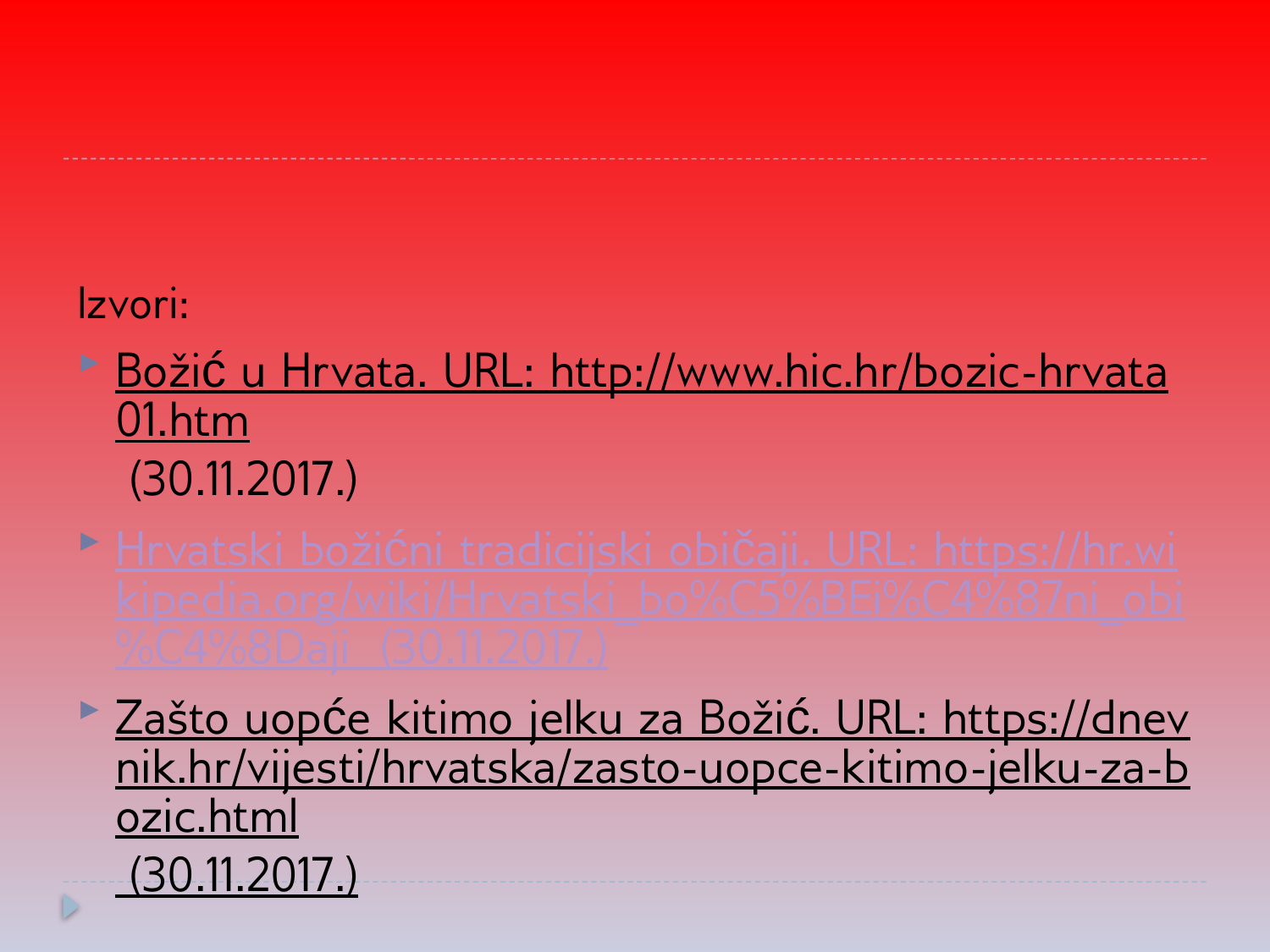

Izvori:
Božić u Hrvata. URL: http://www.hic.hr/bozic-hrvata01.htm (30.11.2017.)
Hrvatski božićni tradicijski običaji. URL: https://hr.wikipedia.org/wiki/Hrvatski_bo%C5%BEi%C4%87ni_obi%C4%8Daji  (30.11.2017.)
Zašto uopće kitimo jelku za Božić. URL: https://dnevnik.hr/vijesti/hrvatska/zasto-uopce-kitimo-jelku-za-bozic.html (30.11.2017.)